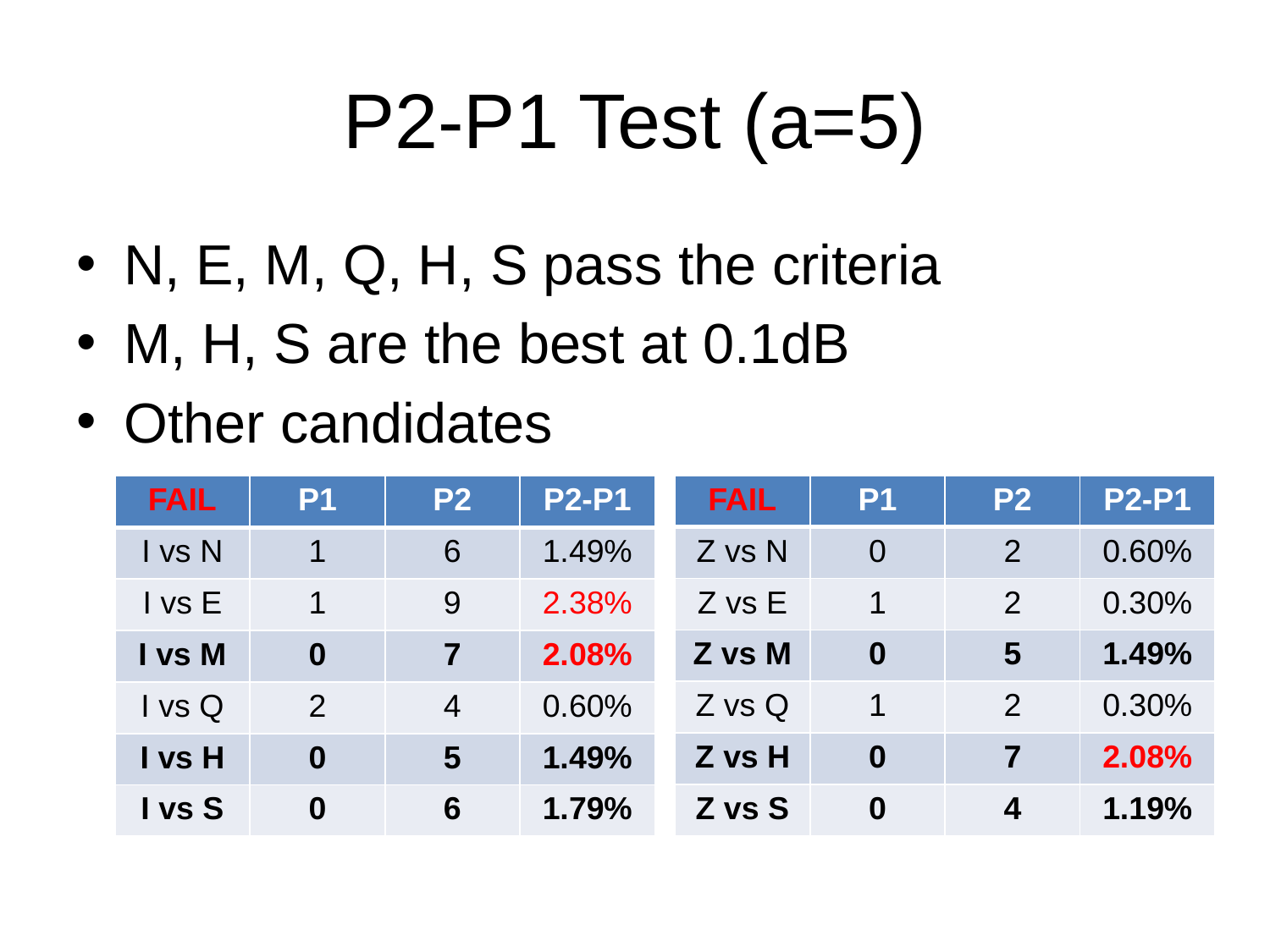

# P2-P1 Test (a=5)
N, E, M, Q, H, S pass the criteria
M, H, S are the best at 0.1dB
Other candidates
| FAIL | P1 | P2 | P2-P1 |
| --- | --- | --- | --- |
| Z vs N | 0 | 2 | 0.60% |
| Z vs E | 1 | 2 | 0.30% |
| Z vs M | 0 | 5 | 1.49% |
| Z vs Q | 1 | 2 | 0.30% |
| Z vs H | 0 | 7 | 2.08% |
| Z vs S | 0 | 4 | 1.19% |
| FAIL | P1 | P2 | P2-P1 |
| --- | --- | --- | --- |
| I vs N | 1 | 6 | 1.49% |
| I vs E | 1 | 9 | 2.38% |
| I vs M | 0 | 7 | 2.08% |
| I vs Q | 2 | 4 | 0.60% |
| I vs H | 0 | 5 | 1.49% |
| I vs S | 0 | 6 | 1.79% |